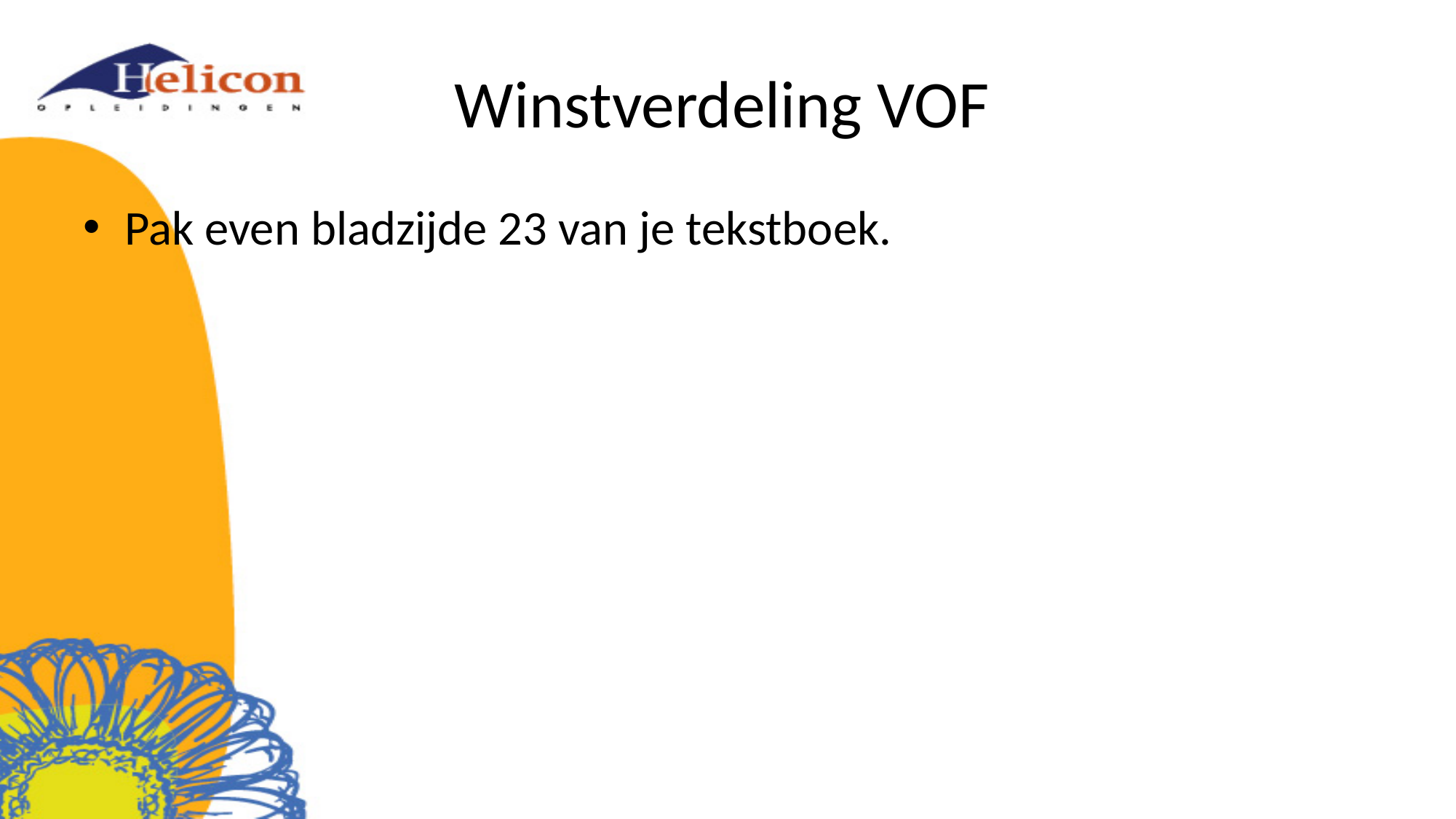

# Winstverdeling VOF
Pak even bladzijde 23 van je tekstboek.